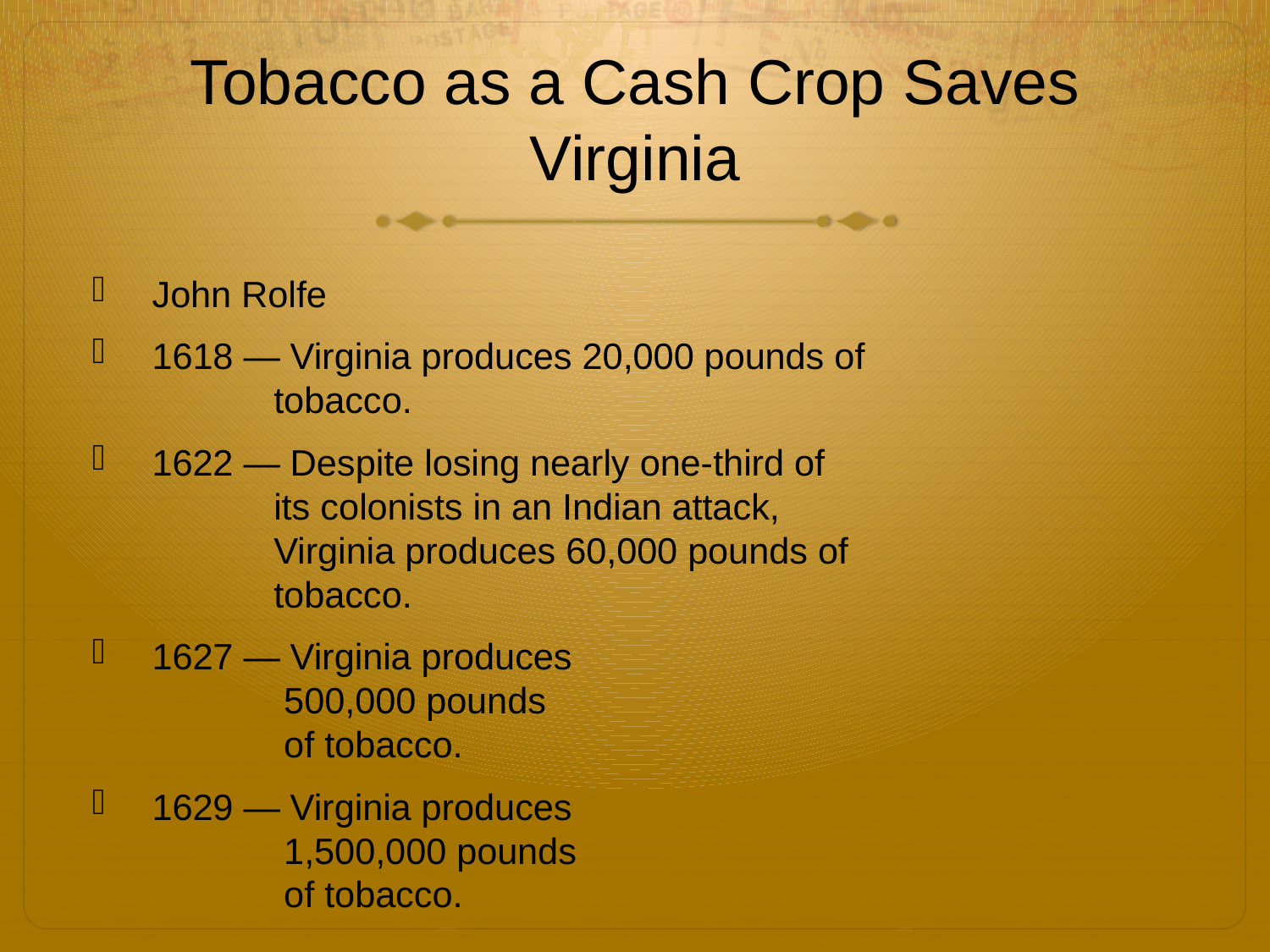

# Tobacco as a Cash Crop Saves Virginia
John Rolfe
1618 — Virginia produces 20,000 pounds of
            tobacco.
1622 — Despite losing nearly one-third of
            its colonists in an Indian attack,
            Virginia produces 60,000 pounds of
            tobacco.
1627 — Virginia produces
             500,000 pounds
             of tobacco.
1629 — Virginia produces
             1,500,000 pounds
             of tobacco.